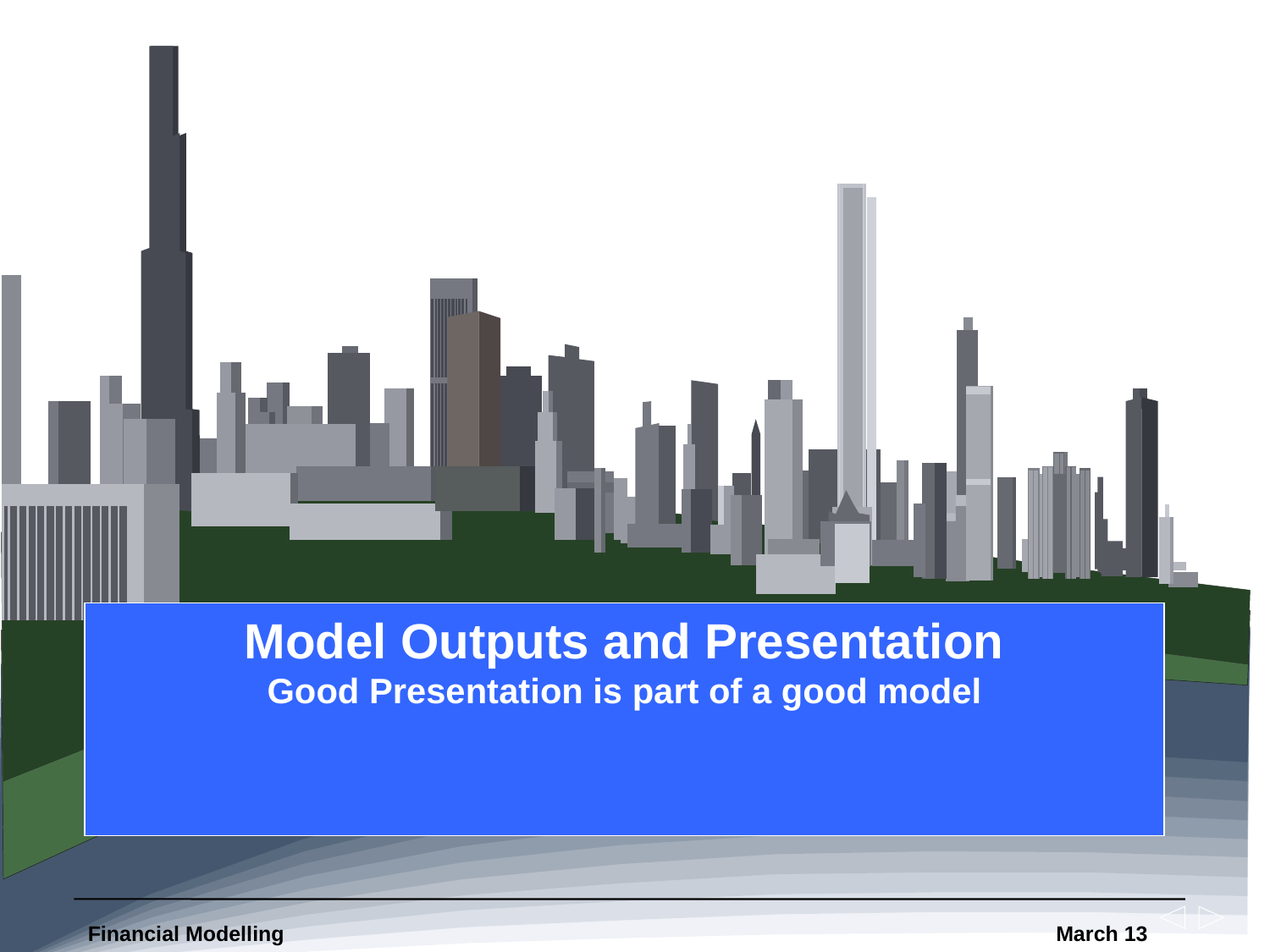

# Model Outputs and Presentation Good Presentation is part of a good model